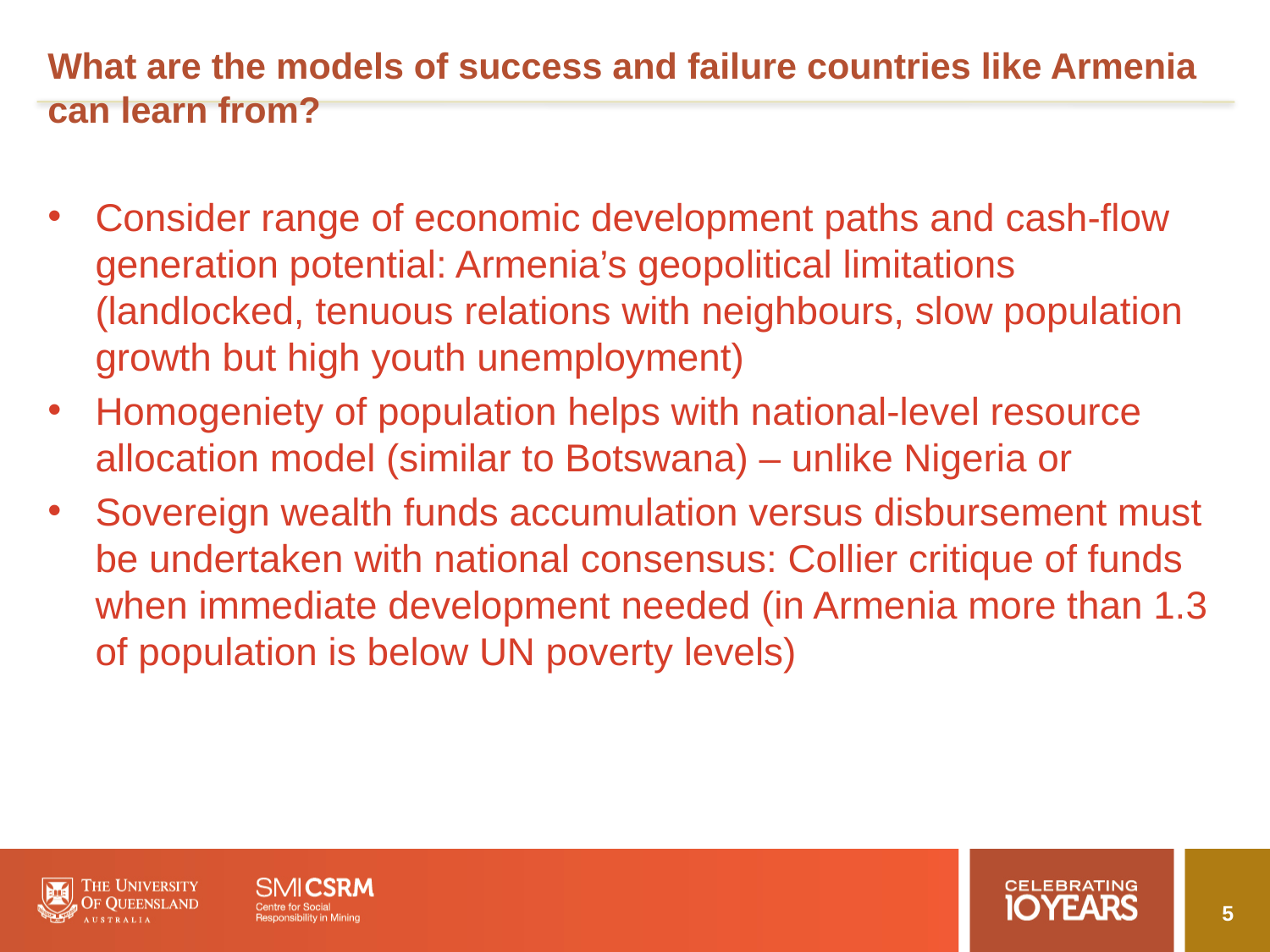

# What are the models of success and failure countries like Armenia can learn from?
Consider range of economic development paths and cash-flow generation potential: Armenia’s geopolitical limitations (landlocked, tenuous relations with neighbours, slow population growth but high youth unemployment)
Homogeniety of population helps with national-level resource allocation model (similar to Botswana) – unlike Nigeria or
Sovereign wealth funds accumulation versus disbursement must be undertaken with national consensus: Collier critique of funds when immediate development needed (in Armenia more than 1.3 of population is below UN poverty levels)